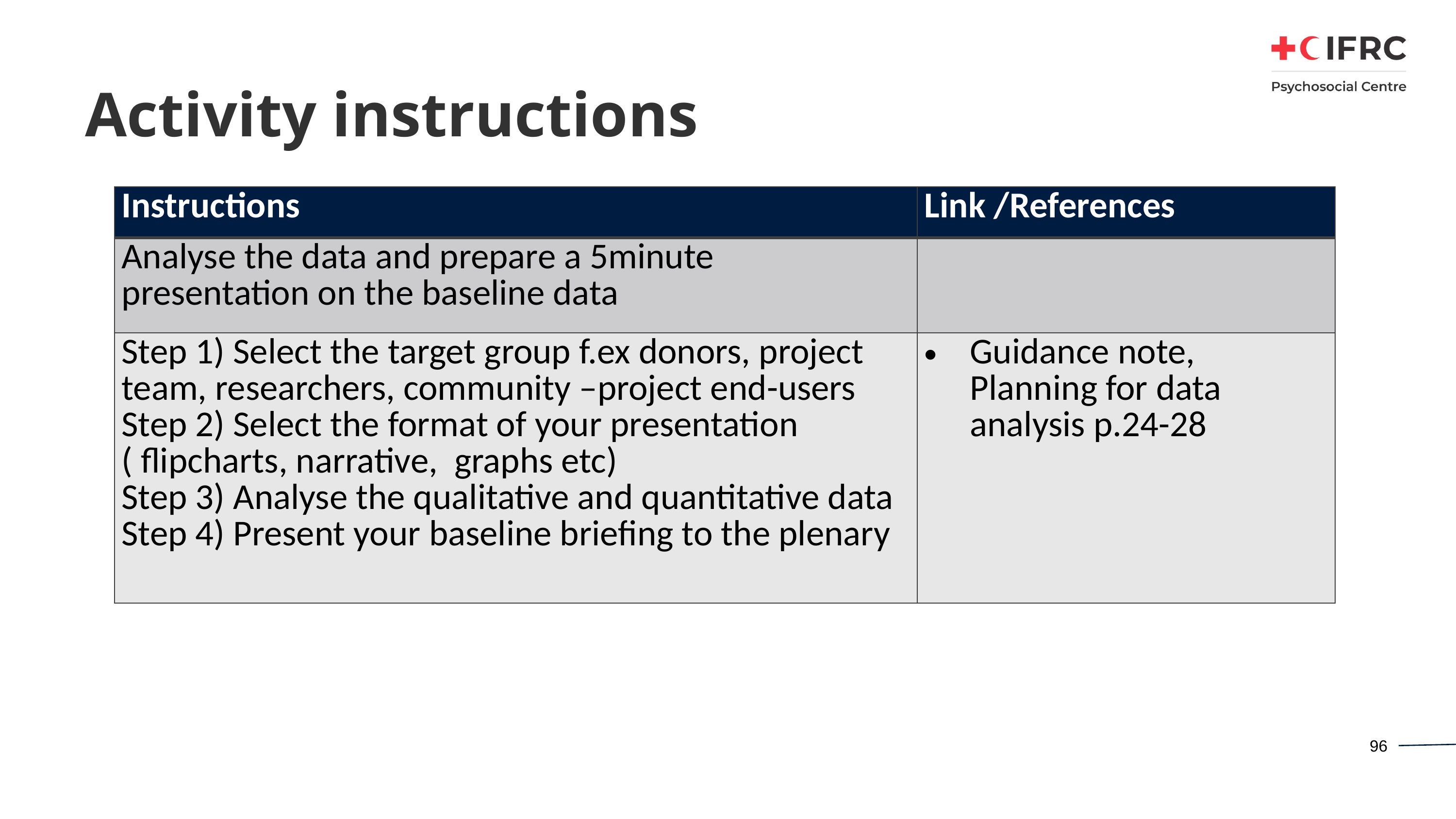

# Activity instructions
| Instructions | Link /References |
| --- | --- |
| Analyse the data and prepare a 5minute presentation on the baseline data |  |
| Step 1) Select the target group f.ex donors, project team, researchers, community –project end-users Step 2) Select the format of your presentation ( flipcharts, narrative, graphs etc) Step 3) Analyse the qualitative and quantitative data Step 4) Present your baseline briefing to the plenary | Guidance note, Planning for data analysis p.24-28 |